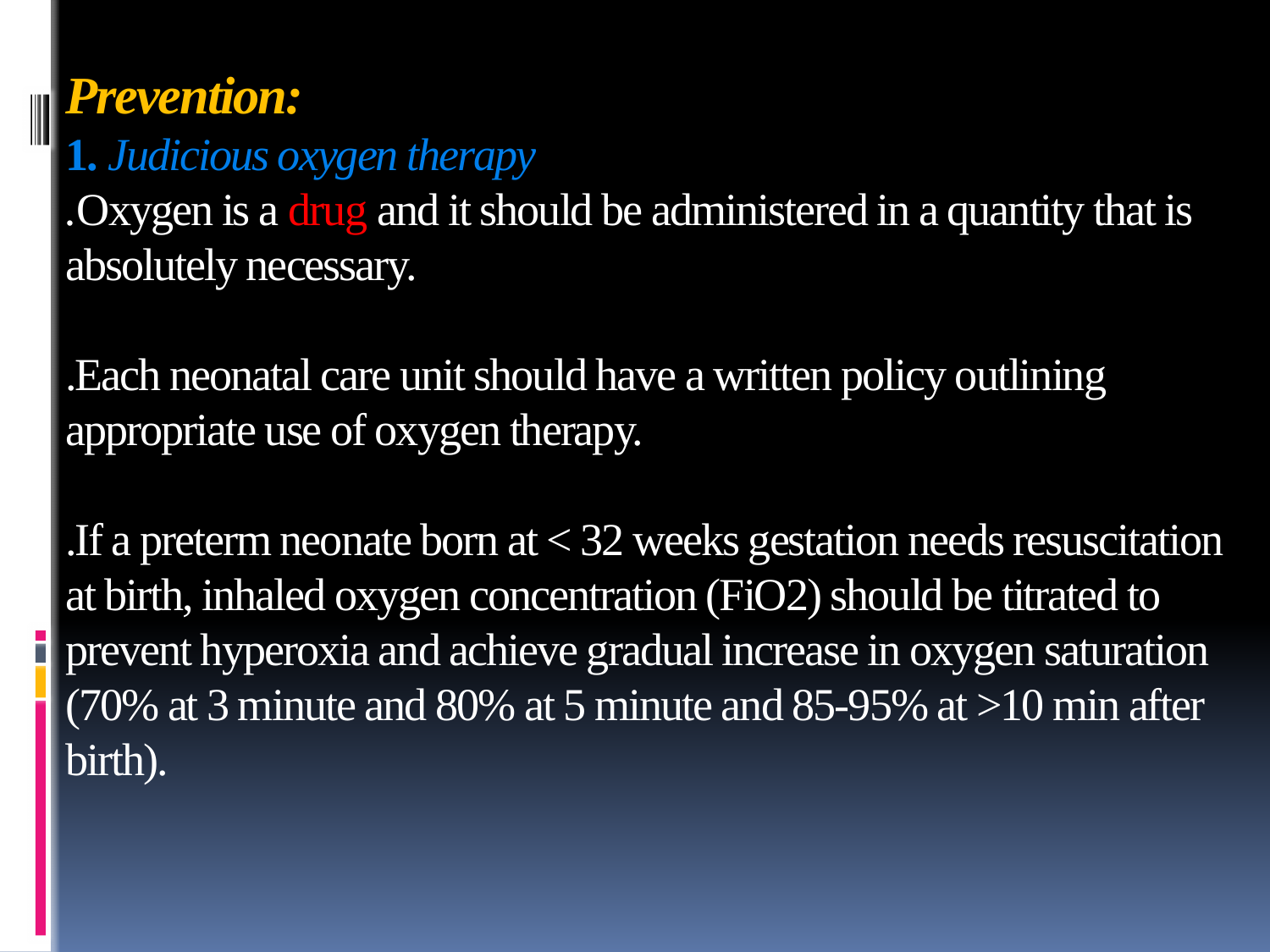

# Prevention: 1. Judicious oxygen therapy .Oxygen is a drug and it should be administered in a quantity that is absolutely necessary. .Each neonatal care unit should have a written policy outlining appropriate use of oxygen therapy. .If a preterm neonate born at < 32 weeks gestation needs resuscitation at birth, inhaled oxygen concentration (FiO2) should be titrated to prevent hyperoxia and achieve gradual increase in oxygen saturation (70% at 3 minute and 80% at 5 minute and 85-95% at >10 min after birth).